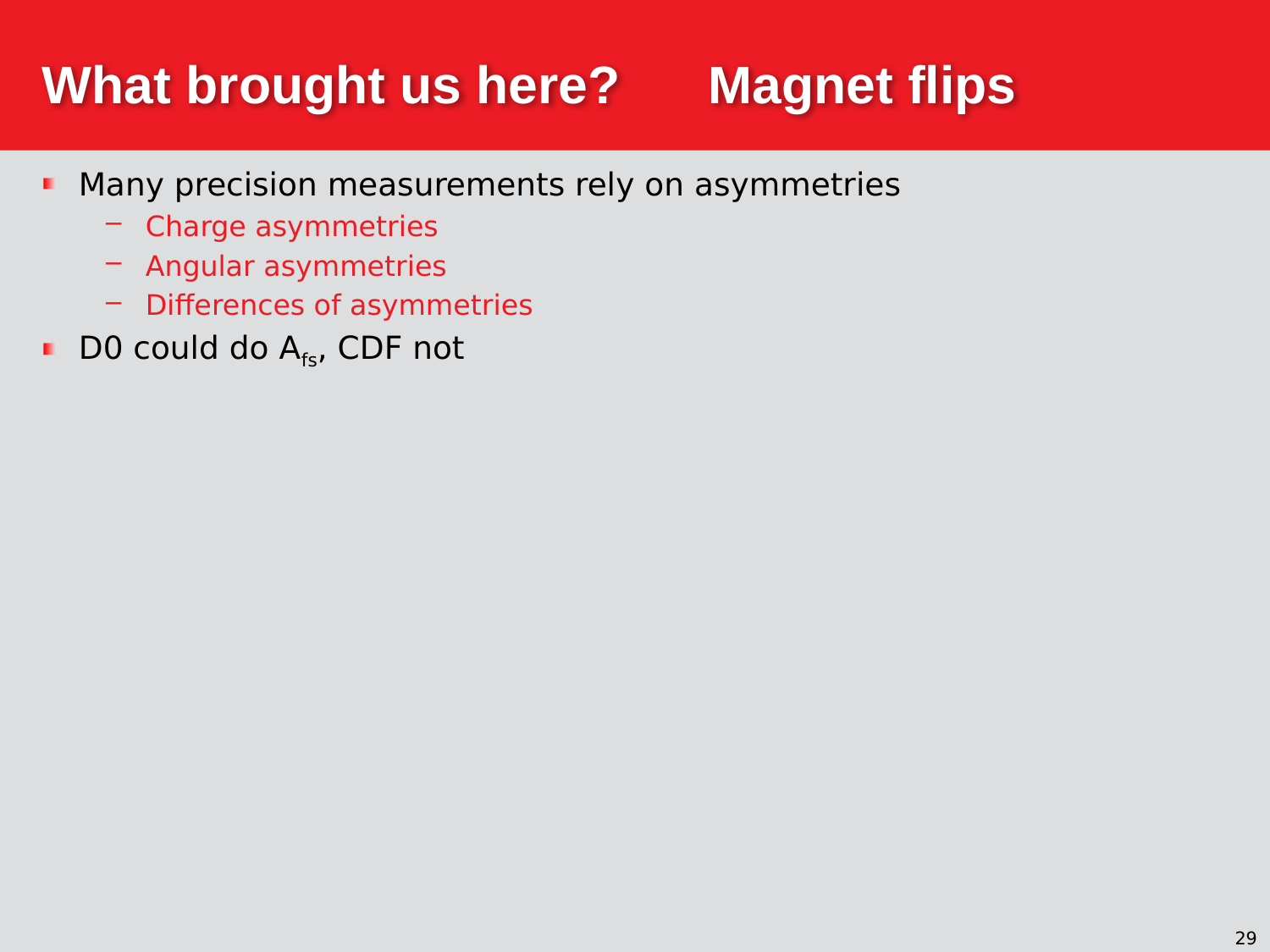

# What brought us here?      Magnet flips
Many precision measurements rely on asymmetries
Charge asymmetries
Angular asymmetries
Differences of asymmetries
D0 could do Afs, CDF not

29